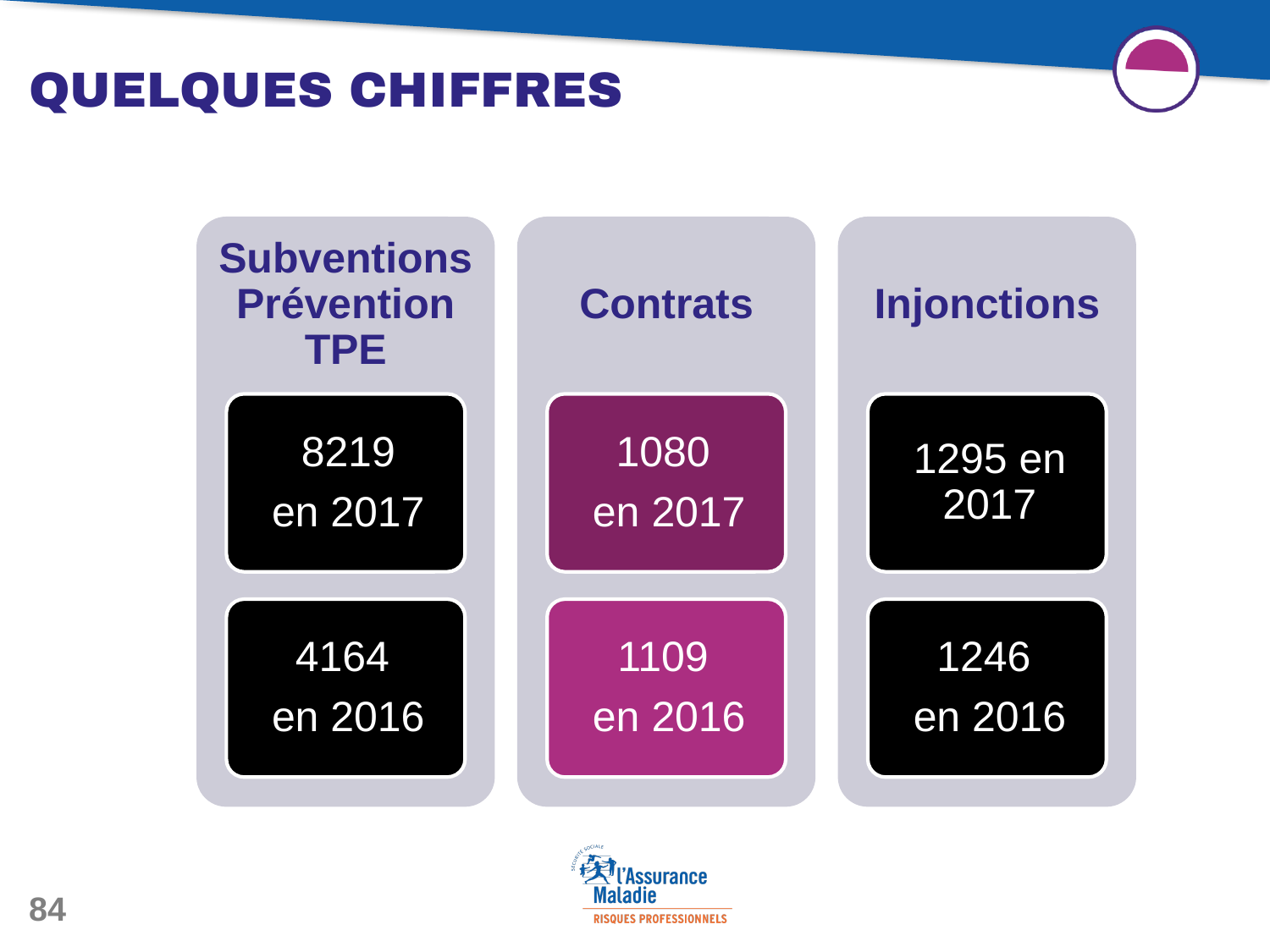

# Quelques chiffres
Subventions Prévention TPE
8219
en 2017
4164
en 2016
Contrats
1080
en 2017
1109
en 2016
Injonctions
1295 en 2017
1246
en 2016
84